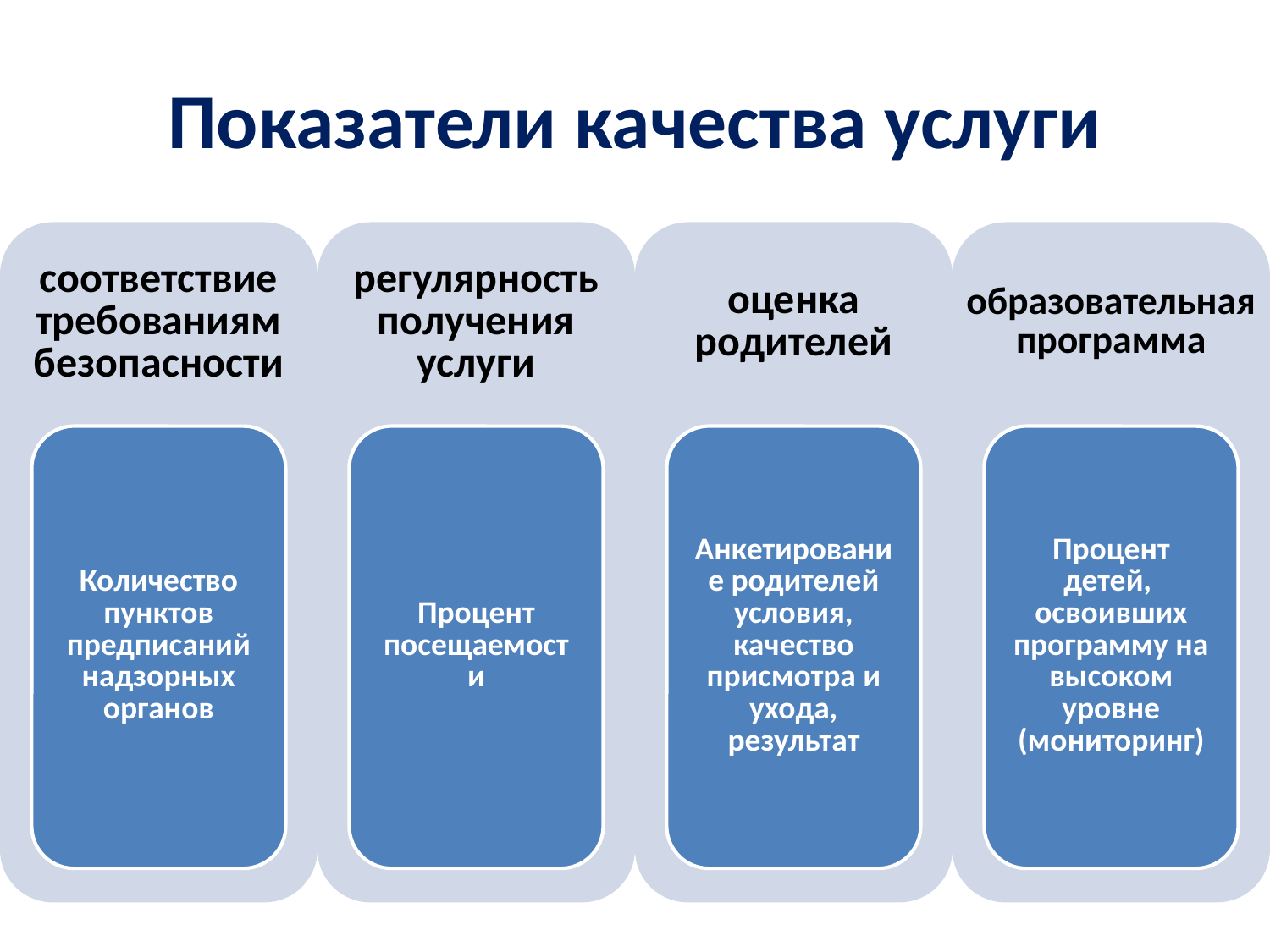

# Показатели качества услуги
соответствие требованиям безопасности
Количество пунктов предписаний надзорных органов
регулярность получения услуги
Процент посещаемости
оценка родителей
Анкетирование родителей
условия, качество присмотра и ухода, результат
образовательная программа
Процент детей,  освоивших программу на высоком уровне (мониторинг)